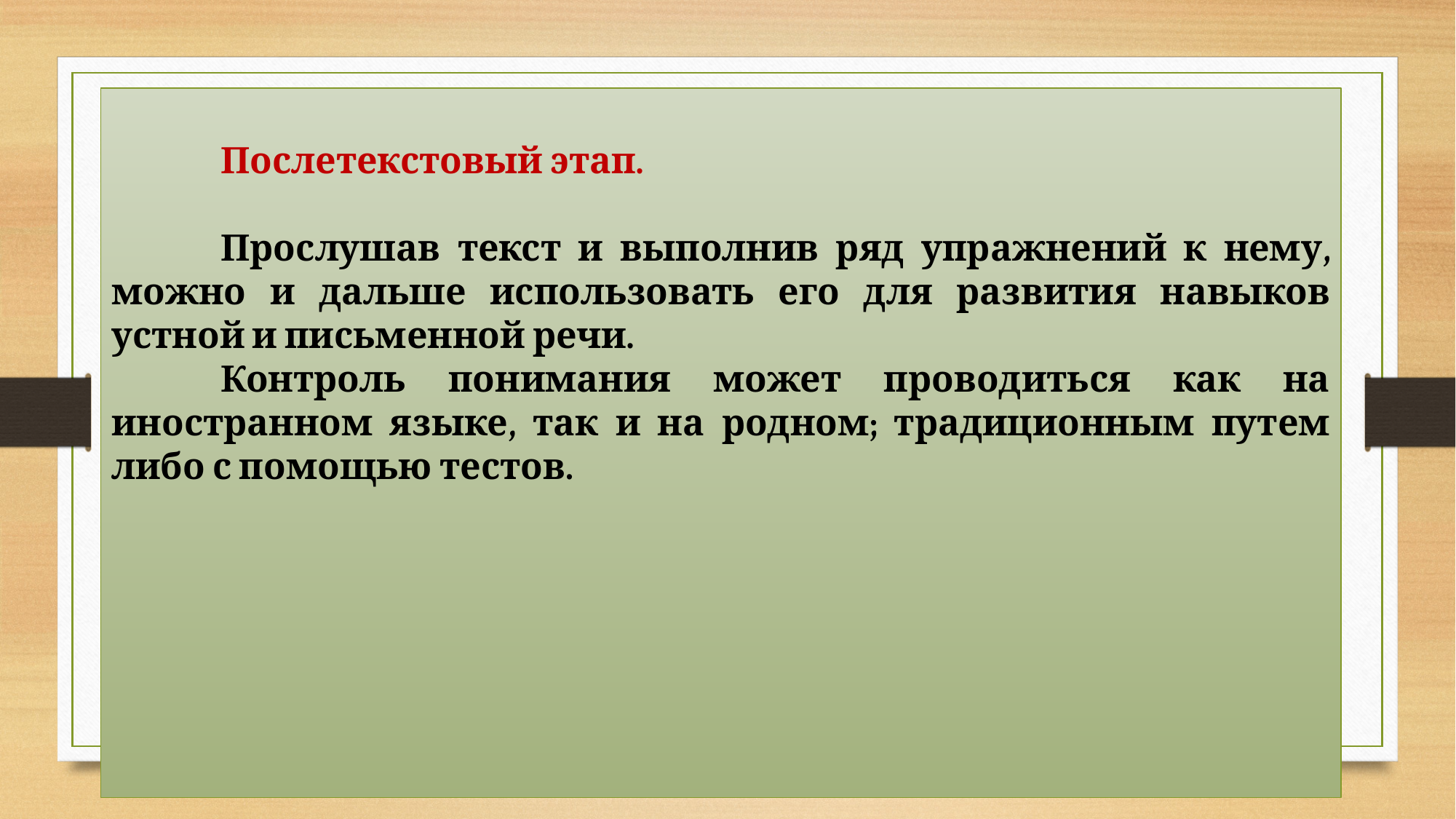

Послетекстовый этап.

	Прослушав текст и выполнив ряд упражнений к нему, можно и дальше использовать его для развития навыков устной и письменной речи.
	Контроль понимания может проводиться как на иностранном языке, так и на родном; традиционным путем либо с помощью тестов.